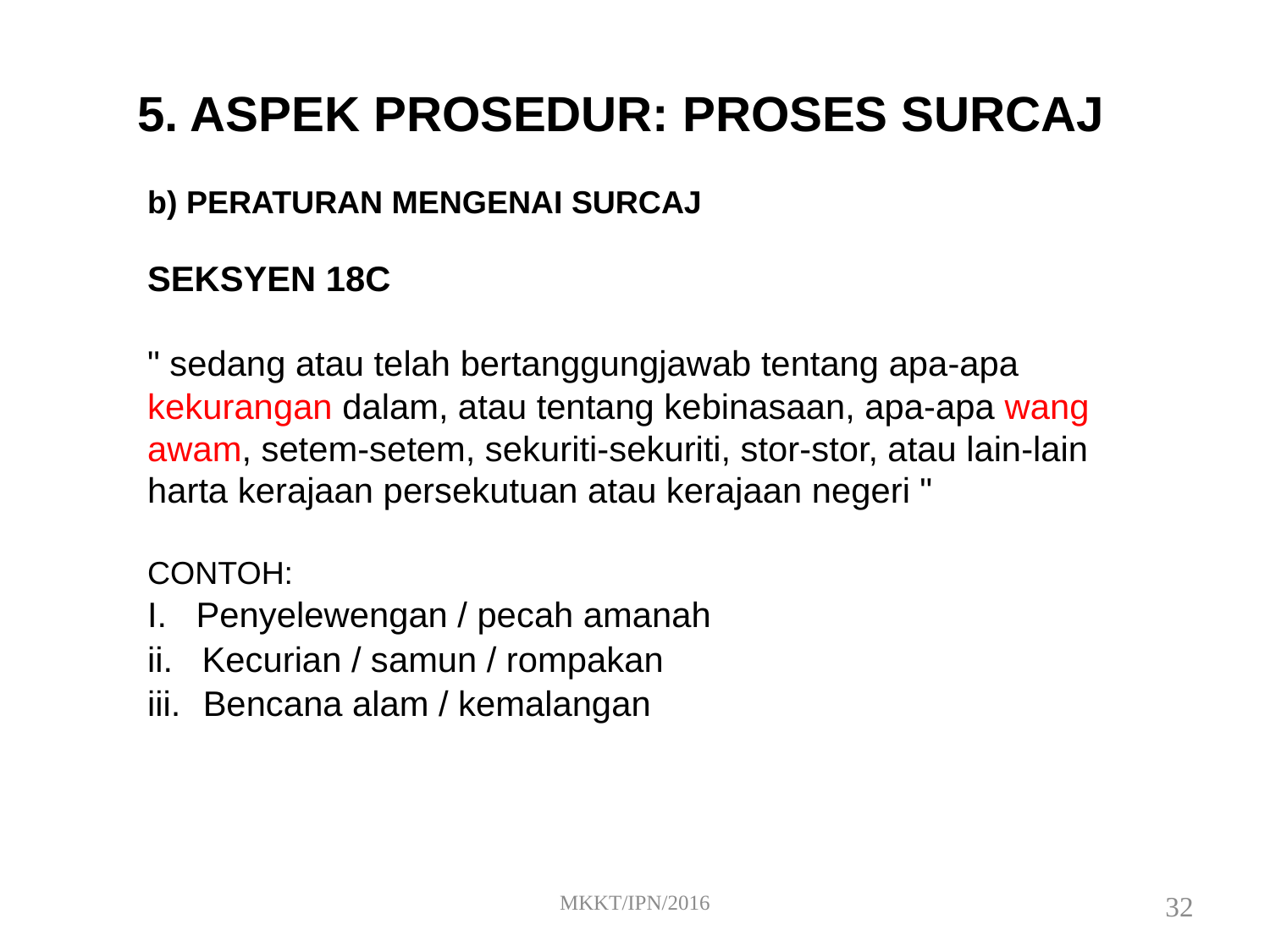

5. ASPEK PROSEDUR: PROSES SURCAJ
b) PERATURAN MENGENAI SURCAJ
SEKSYEN 18C

" sedang atau telah bertanggungjawab tentang apa-apa kekurangan dalam, atau tentang kebinasaan, apa-apa wang awam, setem-setem, sekuriti-sekuriti, stor-stor, atau lain-lain harta kerajaan persekutuan atau kerajaan negeri "

CONTOH:
I.   Penyelewengan / pecah amanah
ii.   Kecurian / samun / rompakan
Bencana alam / kemalangan

MKKT/IPN/2016
32